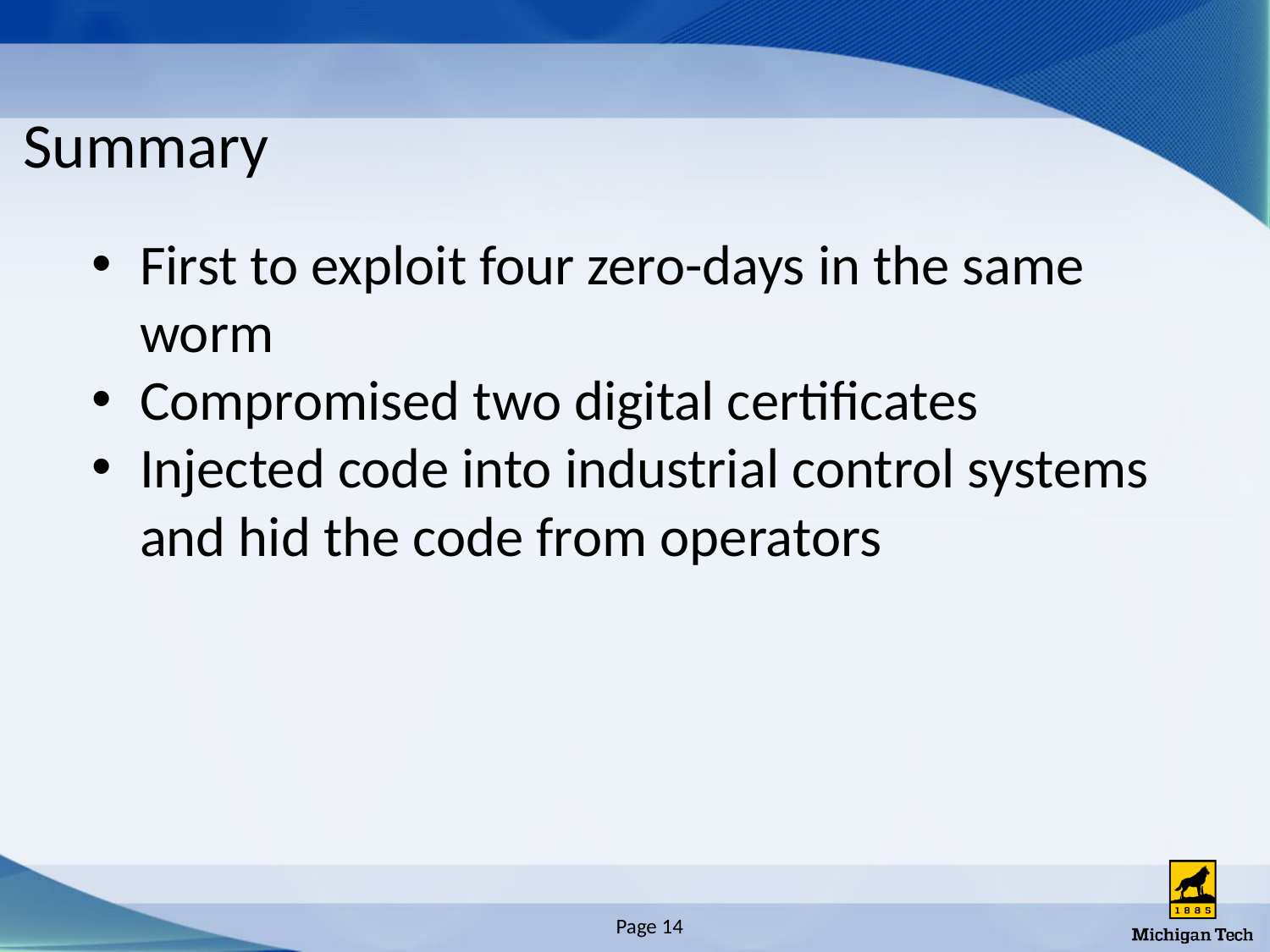

# Summary
First to exploit four zero-days in the same worm
Compromised two digital certificates
Injected code into industrial control systems and hid the code from operators